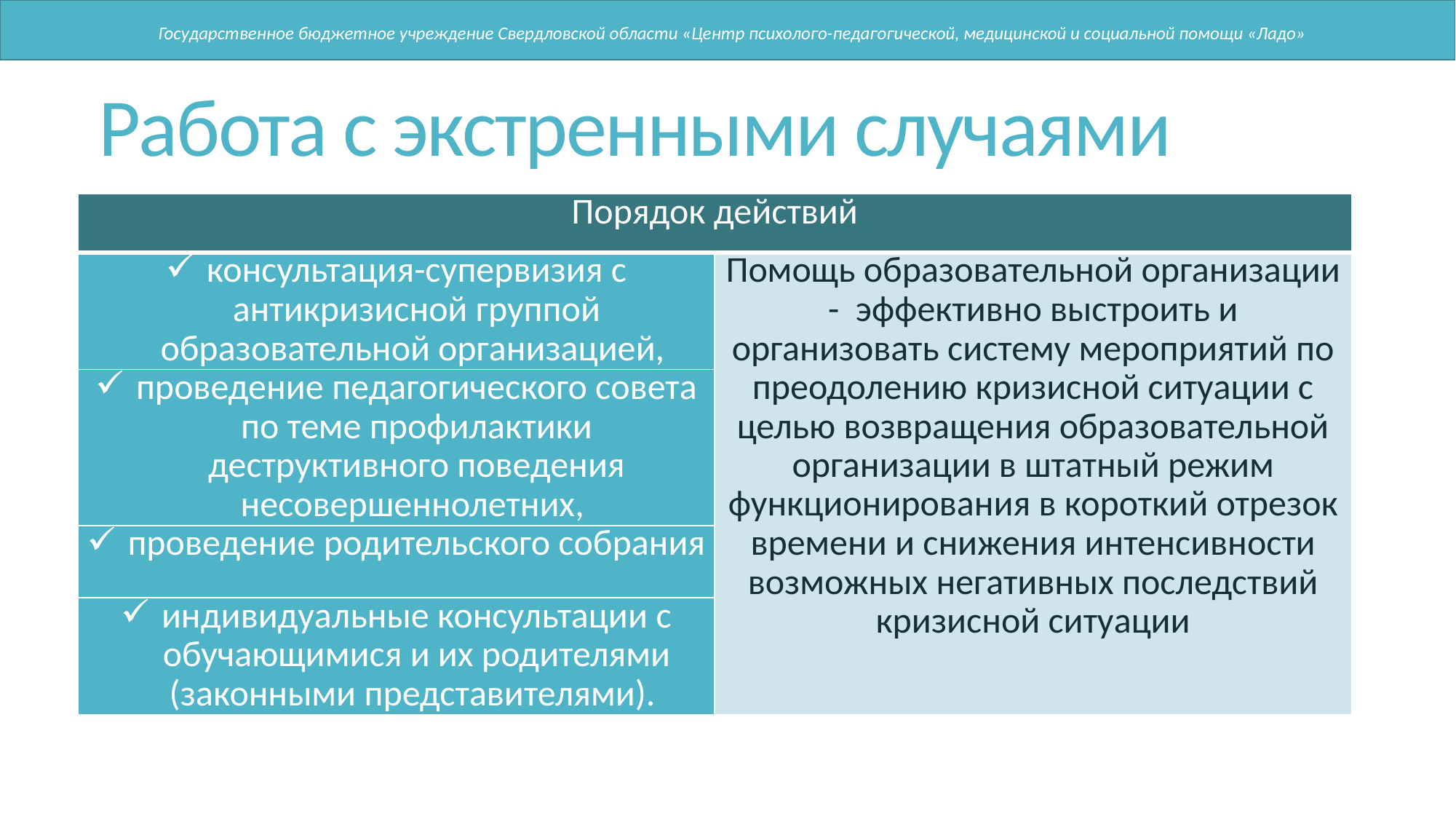

Государственное бюджетное учреждение Свердловской области «Центр психолого-педагогической, медицинской и социальной помощи «Ладо»
# Работа с экстренными случаями
| Порядок действий |  |
| --- | --- |
| консультация-супервизия с антикризисной группой образовательной организацией, | Помощь образовательной организации - эффективно выстроить и организовать систему мероприятий по преодолению кризисной ситуации с целью возвращения образовательной организации в штатный режим функционирования в короткий отрезок времени и снижения интенсивности возможных негативных последствий кризисной ситуации |
| проведение педагогического совета по теме профилактики деструктивного поведения несовершеннолетних, |  |
| проведение родительского собрания |  |
| индивидуальные консультации с обучающимися и их родителями (законными представителями). |  |